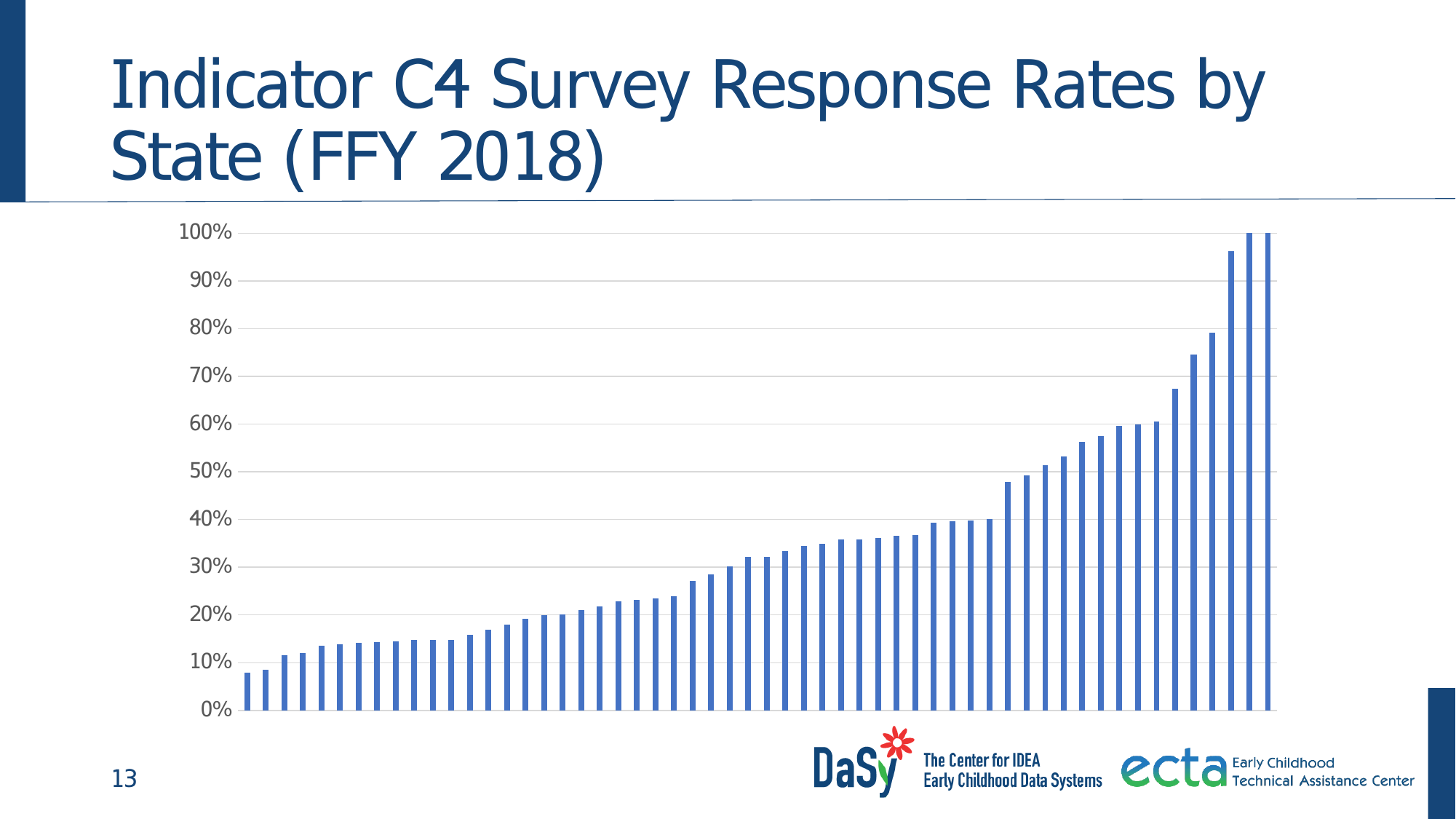

# Indicator C4 Survey Response Rates by State (FFY 2018)

### Chart

| Category | foResponseRate1 |
|---|---|
| Illinois | 0.079 |
| New York | 0.0845 |
| Wisconsin | 0.115 |
| Oregon | 0.1199 |
| Idaho | 0.1348 |
| Maine | 0.1385 |
| South Carolina | 0.142 |
| Pennsylvania | 0.1435 |
| Washington | 0.144 |
| Louisiana | 0.1471 |
| Nevada | 0.148 |
| Ohio | 0.1485 |
| Arizona | 0.159 |
| New Jersey | 0.1692 |
| Colorado | 0.1793 |
| Kansas | 0.1919 |
| Missouri | 0.199 |
| Minnesota | 0.2018 |
| Virginia | 0.2099 |
| Georgia | 0.2176 |
| California | 0.2279 |
| Arkansas | 0.232 |
| Iowa | 0.234 |
| District of Columbia | 0.24 |
| Kentucky | 0.2713 |
| North Carolina | 0.2853 |
| Utah | 0.302 |
| West Virginia | 0.3214 |
| South Dakota | 0.3217 |
| Delaware | 0.3345 |
| Texas | 0.344 |
| Massachusetts | 0.3484 |
| Guam | 0.3578 |
| Hawaii | 0.3585 |
| Oklahoma | 0.3612 |
| Tennessee | 0.3654 |
| Mississippi | 0.3668 |
| Rhode Island | 0.3936 |
| Michigan | 0.397 |
| North Dakota | 0.3974 |
| Maryland | 0.401 |
| Wyoming | 0.478 |
| Alabama | 0.493 |
| Alaska | 0.514 |
| Florida | 0.5329 |
| Vermont | 0.5633 |
| New Mexico | 0.575 |
| New Hampshire | 0.597 |
| Connecticut | 0.5997 |
| Indiana | 0.6051 |
| Montana | 0.6735 |
| Nebraska | 0.7462 |
| American Samoa | 0.792 |
| Northern Marianas | 0.9629 |
| Puerto Rico | 1.0 |
| Virgin Islands | 1.0 |